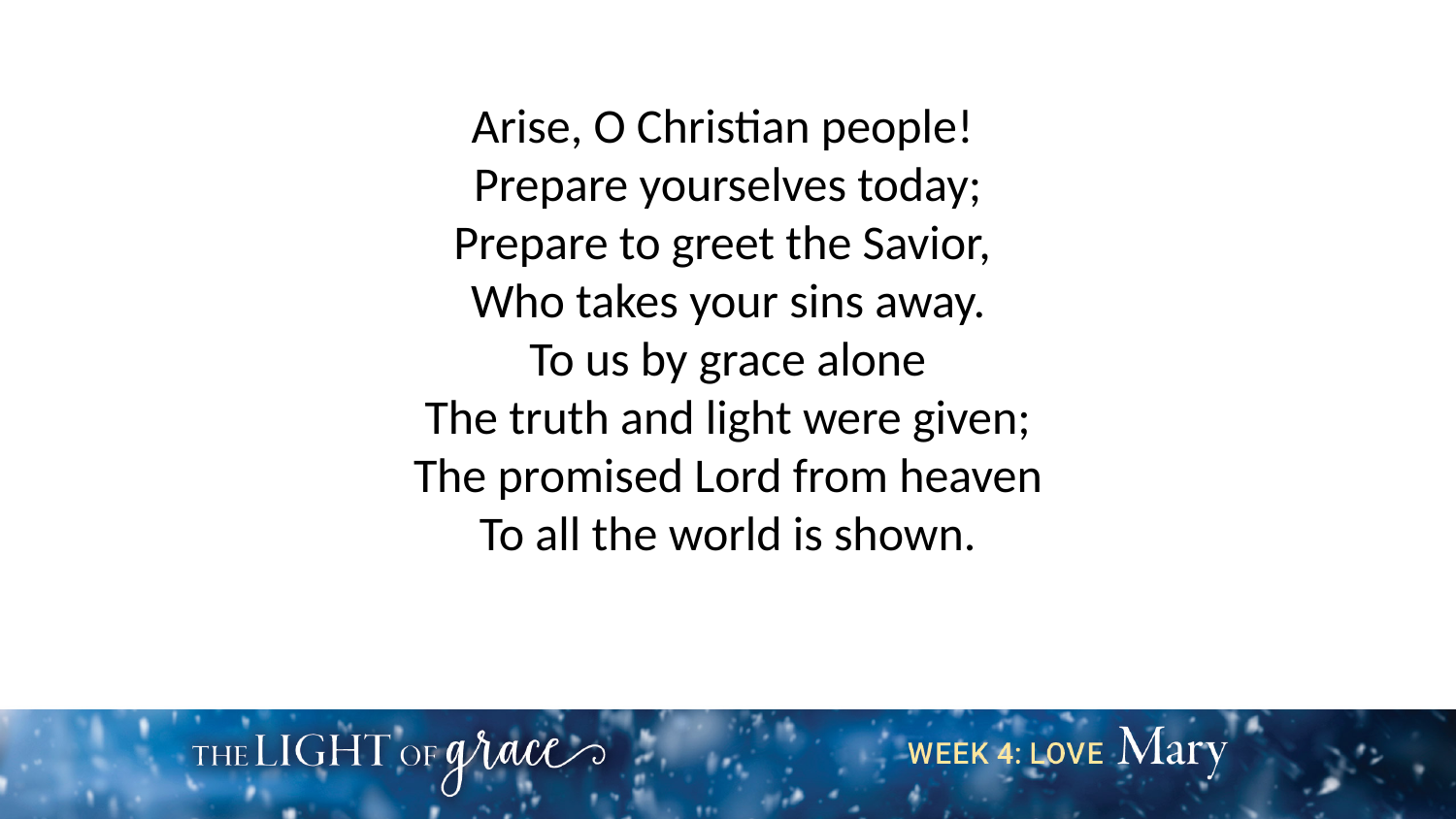

Arise, O Christian people!
Prepare yourselves today;
Prepare to greet the Savior,
Who takes your sins away.
To us by grace alone
The truth and light were given;
The promised Lord from heaven
To all the world is shown.